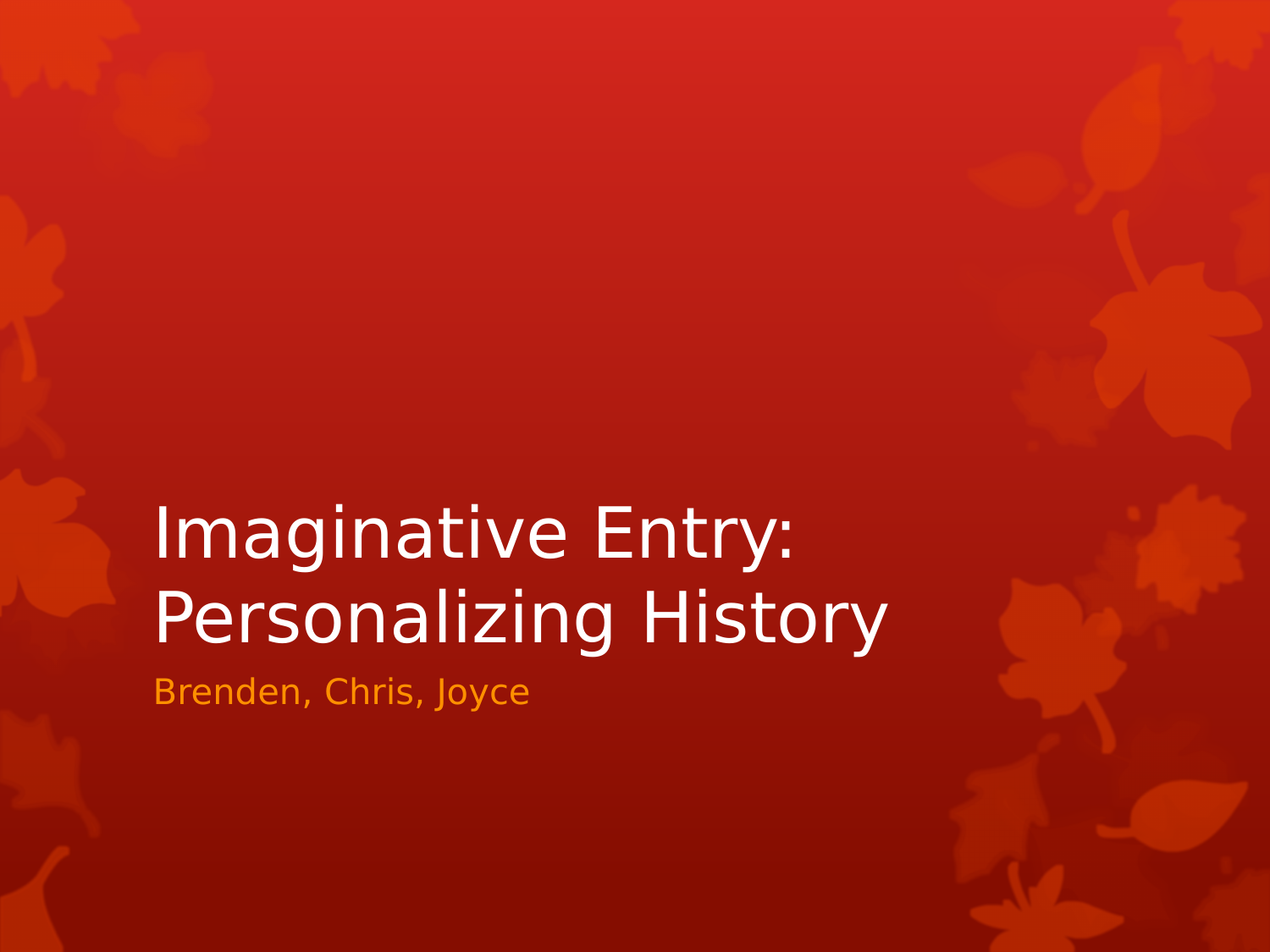

# Imaginative Entry: Personalizing History
Brenden, Chris, Joyce